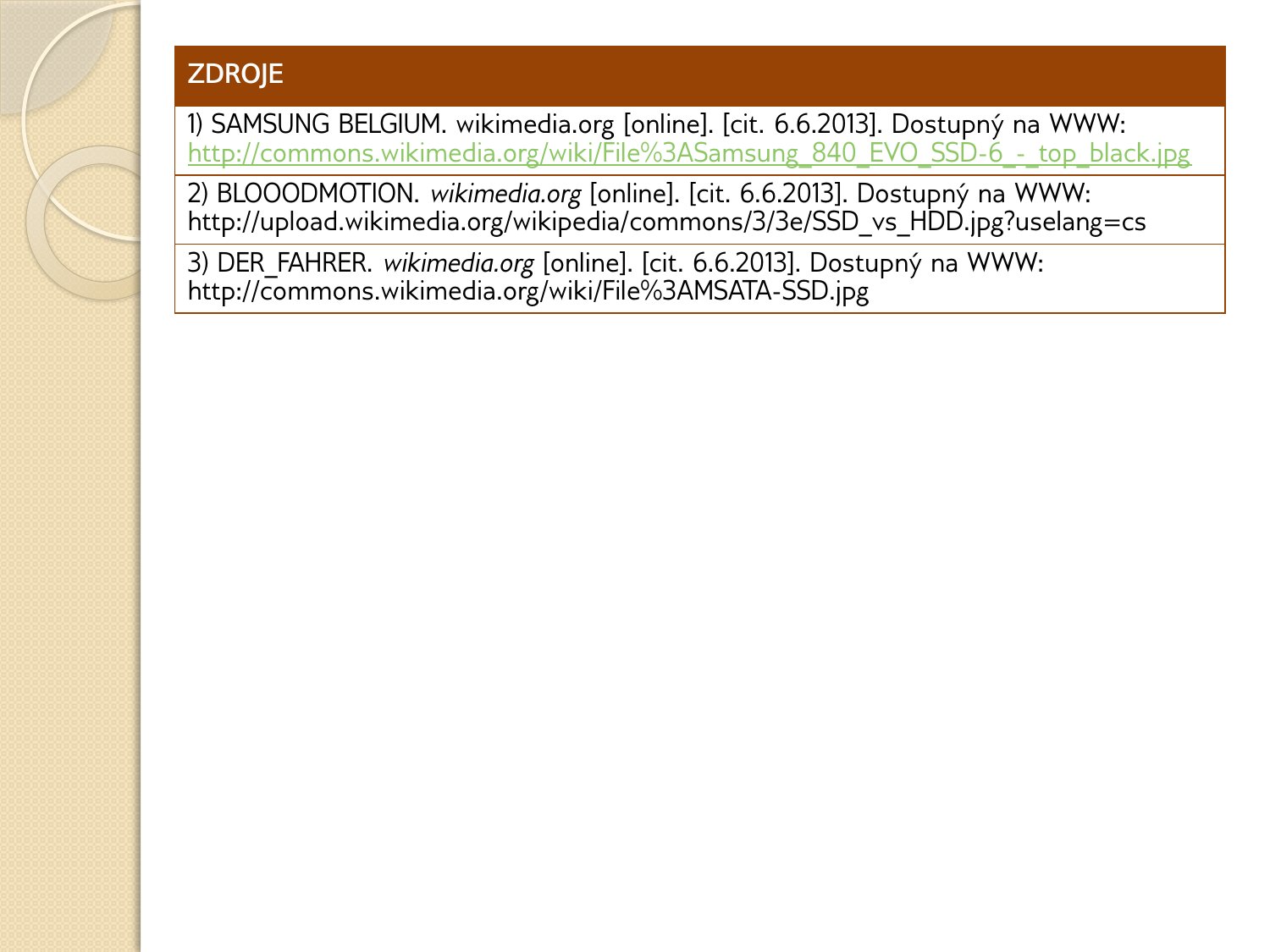

| ZDROJE |
| --- |
| 1) SAMSUNG BELGIUM. wikimedia.org [online]. [cit. 6.6.2013]. Dostupný na WWW: http://commons.wikimedia.org/wiki/File%3ASamsung\_840\_EVO\_SSD-6\_-\_top\_black.jpg |
| 2) BLOOODMOTION. wikimedia.org [online]. [cit. 6.6.2013]. Dostupný na WWW: http://upload.wikimedia.org/wikipedia/commons/3/3e/SSD\_vs\_HDD.jpg?uselang=cs |
| 3) DER\_FAHRER. wikimedia.org [online]. [cit. 6.6.2013]. Dostupný na WWW: http://commons.wikimedia.org/wiki/File%3AMSATA-SSD.jpg |